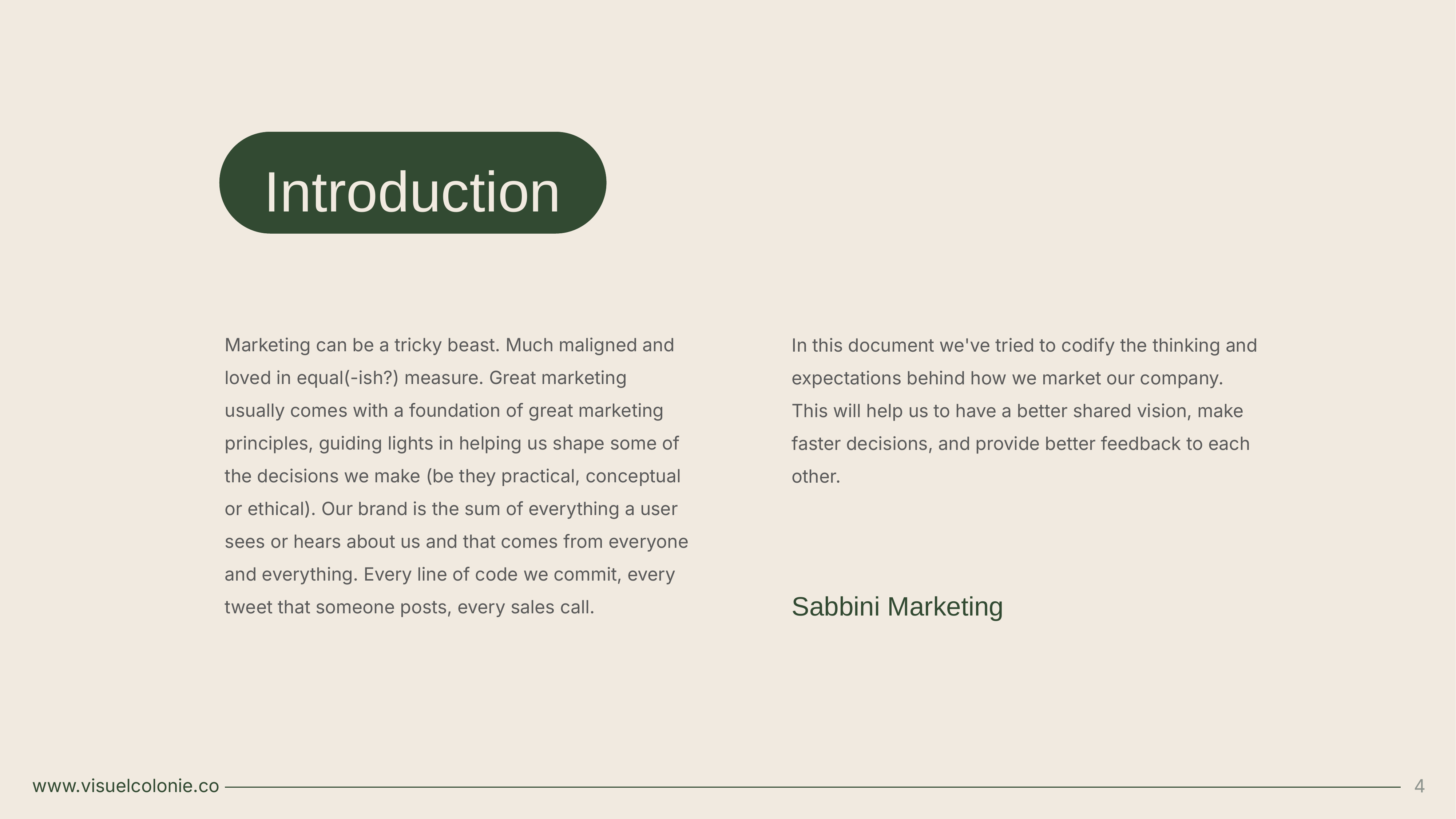

Introduction

Marketing can be a tricky beast. Much maligned and loved in equal(-ish?) measure. Great marketing usually comes with a foundation of great marketing principles, guiding lights in helping us shape some of the decisions we make (be they practical, conceptual or ethical). Our brand is the sum of everything a user sees or hears about us and that comes from everyone and everything. Every line of code we commit, every tweet that someone posts, every sales call.
In this document we've tried to codify the thinking and expectations behind how we market our company. This will help us to have a better shared vision, make faster decisions, and provide better feedback to each other.
Sabbini Marketing
www.visuelcolonie.co
4